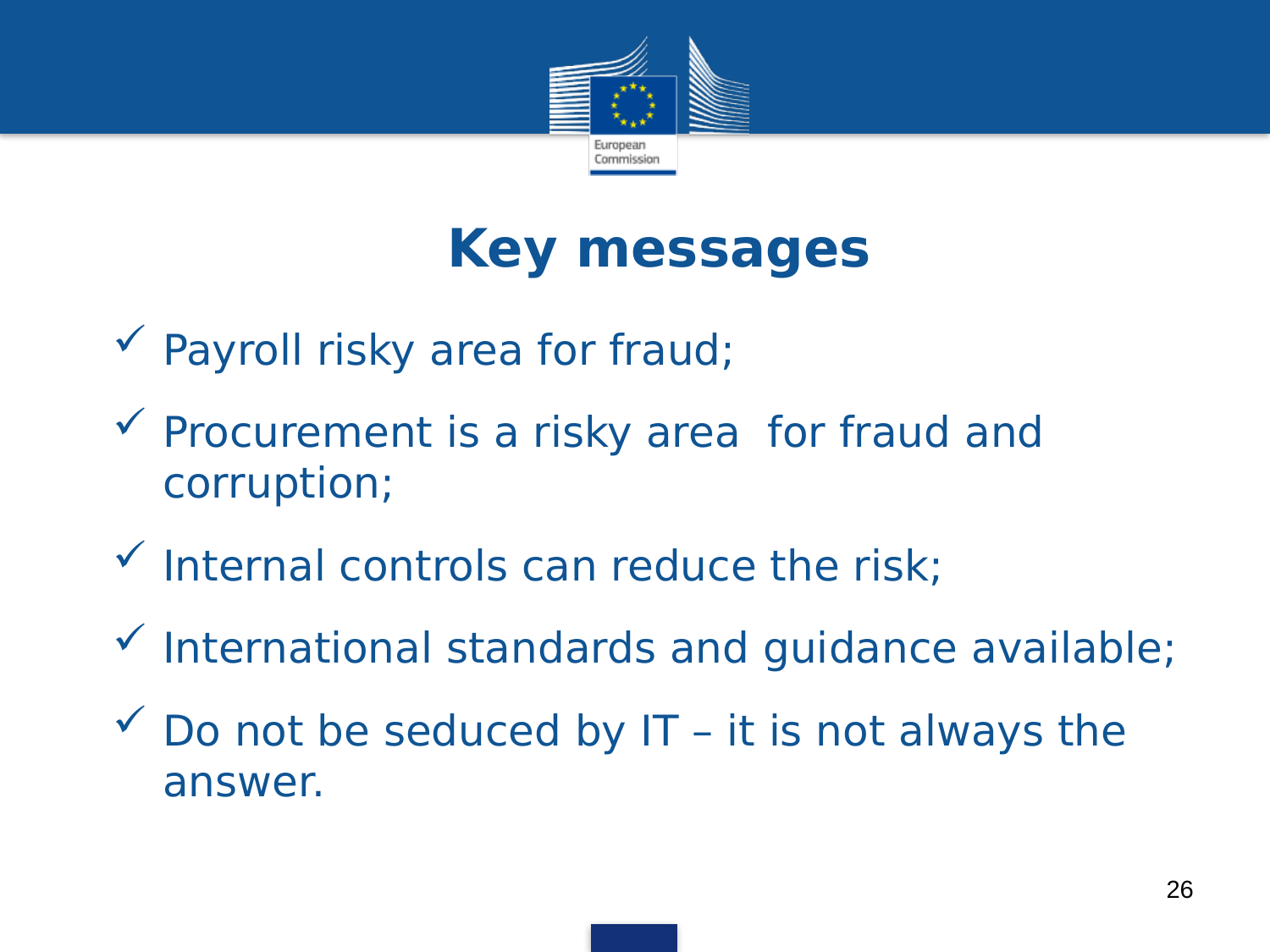

# Key messages
Payroll risky area for fraud;
Procurement is a risky area  for fraud and corruption;
Internal controls can reduce the risk;
International standards and guidance available;
Do not be seduced by IT – it is not always the answer.
26